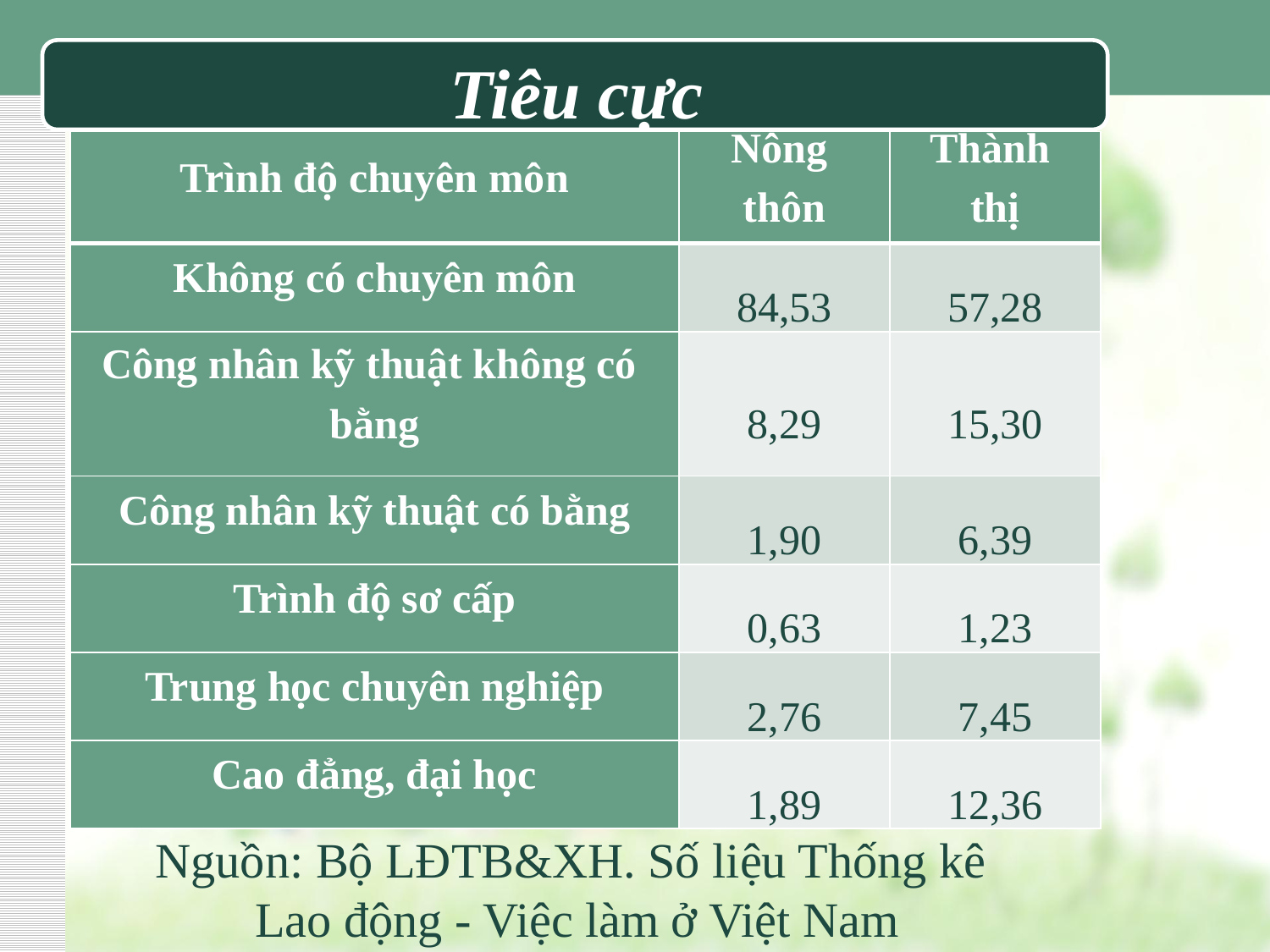

Tiêu cực
| Trình độ chuyên môn | Nông thôn | Thành thị |
| --- | --- | --- |
| Không có chuyên môn | 84,53 | 57,28 |
| Công nhân kỹ thuật không có bằng | 8,29 | 15,30 |
| Công nhân kỹ thuật có bằng | 1,90 | 6,39 |
| Trình độ sơ cấp | 0,63 | 1,23 |
| Trung học chuyên nghiệp | 2,76 | 7,45 |
| Cao đẳng, đại học | 1,89 | 12,36 |
Nguồn: Bộ LĐTB&XH. Số liệu Thống kê
Lao động - Việc làm ở Việt Nam